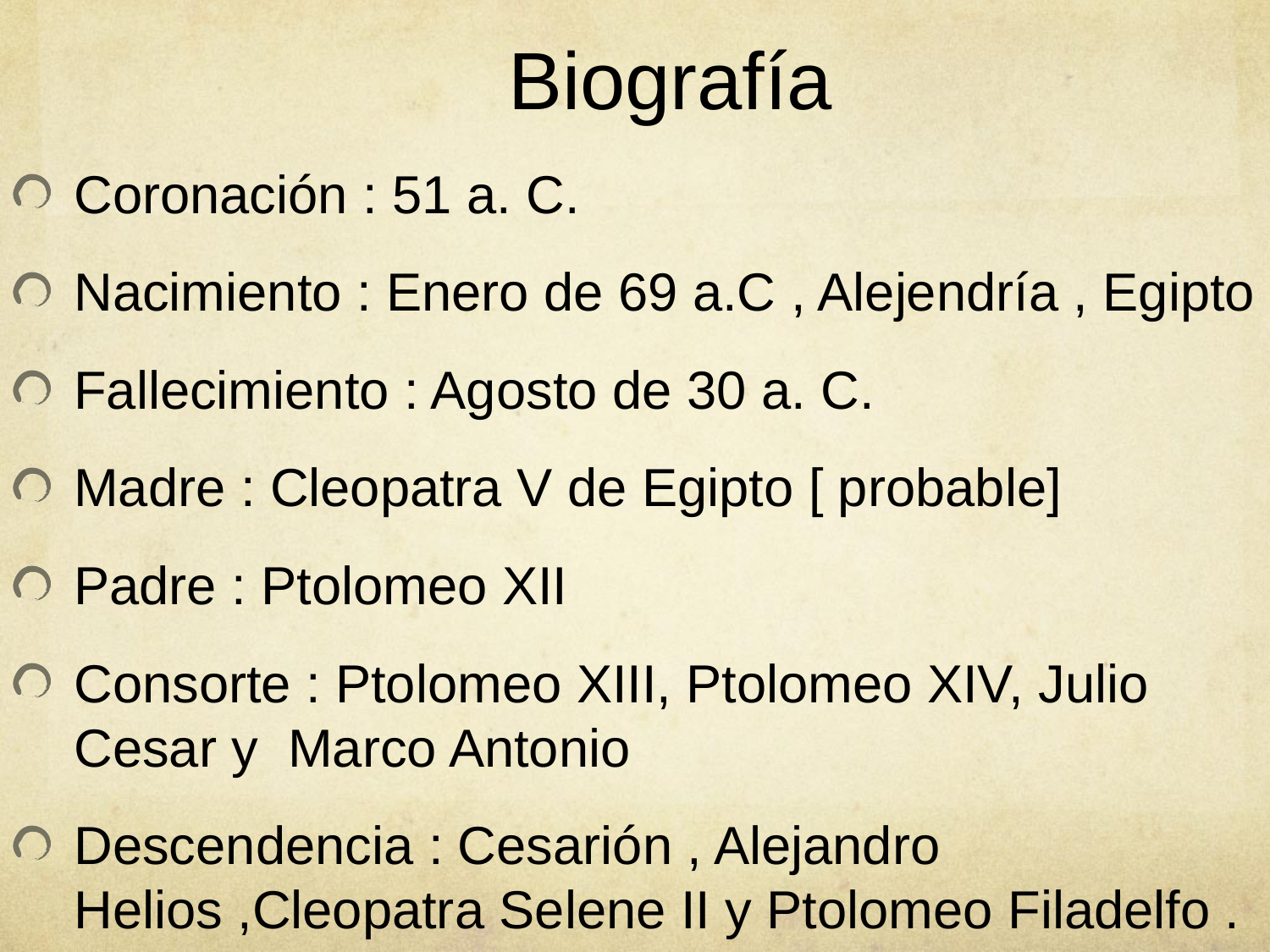

# Biografía
Coronación : 51 a. C.
Nacimiento : Enero de 69 a.C , Alejendría , Egipto
Fallecimiento : Agosto de 30 a. C.
Madre : Cleopatra V de Egipto [ probable]
Padre : Ptolomeo XII
Consorte : Ptolomeo XIII, Ptolomeo XIV, Julio Cesar y  Marco Antonio
Descendencia : Cesarión , Alejandro Helios ,Cleopatra Selene II y Ptolomeo Filadelfo .